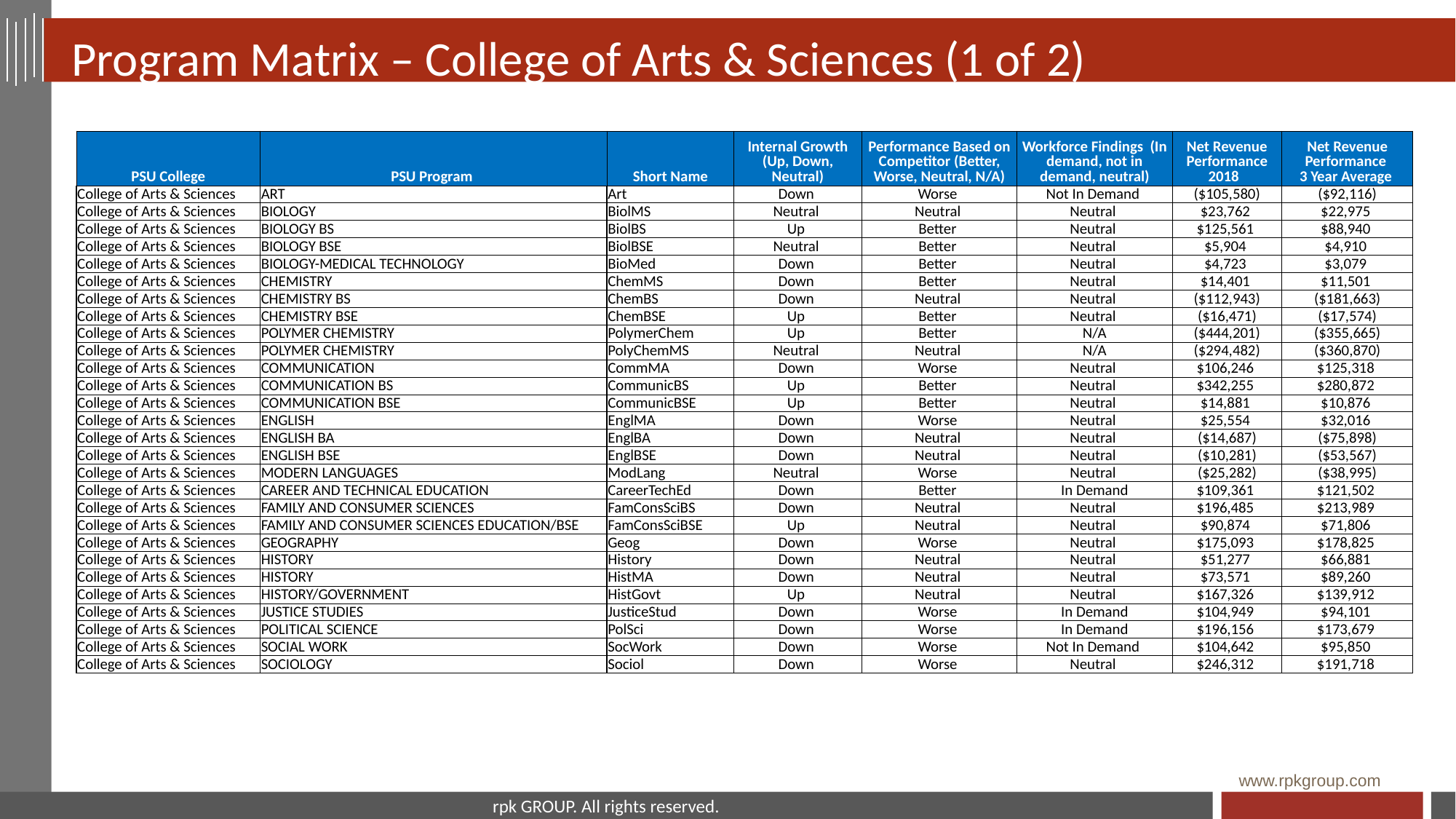

# Program Matrix – College of Arts & Sciences (1 of 2)
| PSU College | PSU Program | Short Name | Internal Growth (Up, Down, Neutral) | Performance Based on Competitor (Better, Worse, Neutral, N/A) | Workforce Findings (In demand, not in demand, neutral) | Net Revenue Performance 2018 | Net Revenue Performance 3 Year Average |
| --- | --- | --- | --- | --- | --- | --- | --- |
| College of Arts & Sciences | ART | Art | Down | Worse | Not In Demand | ($105,580) | ($92,116) |
| College of Arts & Sciences | BIOLOGY | BiolMS | Neutral | Neutral | Neutral | $23,762 | $22,975 |
| College of Arts & Sciences | BIOLOGY BS | BiolBS | Up | Better | Neutral | $125,561 | $88,940 |
| College of Arts & Sciences | BIOLOGY BSE | BiolBSE | Neutral | Better | Neutral | $5,904 | $4,910 |
| College of Arts & Sciences | BIOLOGY-MEDICAL TECHNOLOGY | BioMed | Down | Better | Neutral | $4,723 | $3,079 |
| College of Arts & Sciences | CHEMISTRY | ChemMS | Down | Better | Neutral | $14,401 | $11,501 |
| College of Arts & Sciences | CHEMISTRY BS | ChemBS | Down | Neutral | Neutral | ($112,943) | ($181,663) |
| College of Arts & Sciences | CHEMISTRY BSE | ChemBSE | Up | Better | Neutral | ($16,471) | ($17,574) |
| College of Arts & Sciences | POLYMER CHEMISTRY | PolymerChem | Up | Better | N/A | ($444,201) | ($355,665) |
| College of Arts & Sciences | POLYMER CHEMISTRY | PolyChemMS | Neutral | Neutral | N/A | ($294,482) | ($360,870) |
| College of Arts & Sciences | COMMUNICATION | CommMA | Down | Worse | Neutral | $106,246 | $125,318 |
| College of Arts & Sciences | COMMUNICATION BS | CommunicBS | Up | Better | Neutral | $342,255 | $280,872 |
| College of Arts & Sciences | COMMUNICATION BSE | CommunicBSE | Up | Better | Neutral | $14,881 | $10,876 |
| College of Arts & Sciences | ENGLISH | EnglMA | Down | Worse | Neutral | $25,554 | $32,016 |
| College of Arts & Sciences | ENGLISH BA | EnglBA | Down | Neutral | Neutral | ($14,687) | ($75,898) |
| College of Arts & Sciences | ENGLISH BSE | EnglBSE | Down | Neutral | Neutral | ($10,281) | ($53,567) |
| College of Arts & Sciences | MODERN LANGUAGES | ModLang | Neutral | Worse | Neutral | ($25,282) | ($38,995) |
| College of Arts & Sciences | CAREER AND TECHNICAL EDUCATION | CareerTechEd | Down | Better | In Demand | $109,361 | $121,502 |
| College of Arts & Sciences | FAMILY AND CONSUMER SCIENCES | FamConsSciBS | Down | Neutral | Neutral | $196,485 | $213,989 |
| College of Arts & Sciences | FAMILY AND CONSUMER SCIENCES EDUCATION/BSE | FamConsSciBSE | Up | Neutral | Neutral | $90,874 | $71,806 |
| College of Arts & Sciences | GEOGRAPHY | Geog | Down | Worse | Neutral | $175,093 | $178,825 |
| College of Arts & Sciences | HISTORY | History | Down | Neutral | Neutral | $51,277 | $66,881 |
| College of Arts & Sciences | HISTORY | HistMA | Down | Neutral | Neutral | $73,571 | $89,260 |
| College of Arts & Sciences | HISTORY/GOVERNMENT | HistGovt | Up | Neutral | Neutral | $167,326 | $139,912 |
| College of Arts & Sciences | JUSTICE STUDIES | JusticeStud | Down | Worse | In Demand | $104,949 | $94,101 |
| College of Arts & Sciences | POLITICAL SCIENCE | PolSci | Down | Worse | In Demand | $196,156 | $173,679 |
| College of Arts & Sciences | SOCIAL WORK | SocWork | Down | Worse | Not In Demand | $104,642 | $95,850 |
| College of Arts & Sciences | SOCIOLOGY | Sociol | Down | Worse | Neutral | $246,312 | $191,718 |